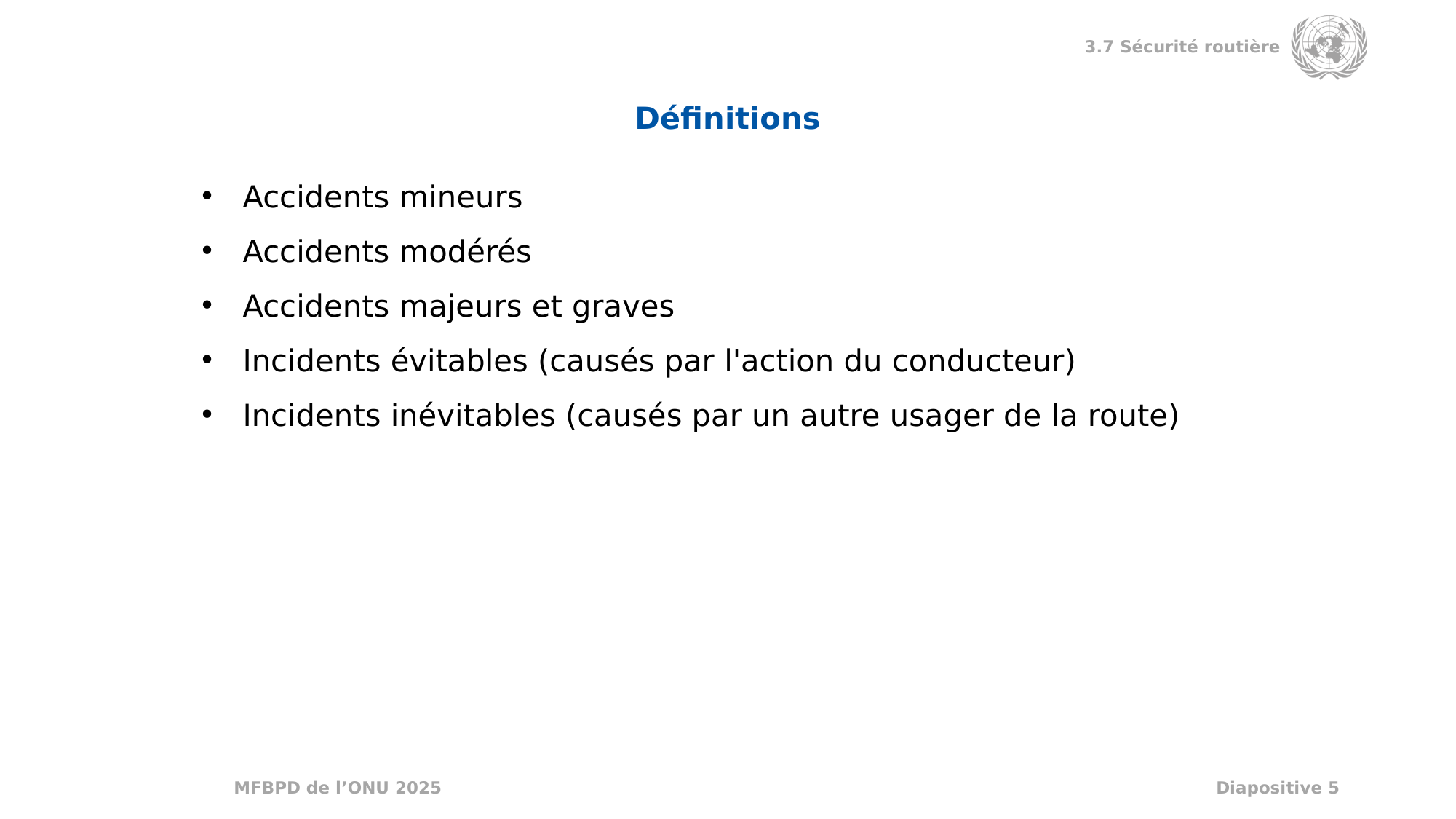

Définitions
Accidents mineurs
Accidents modérés
Accidents majeurs et graves
Incidents évitables (causés par l'action du conducteur)
Incidents inévitables (causés par un autre usager de la route)